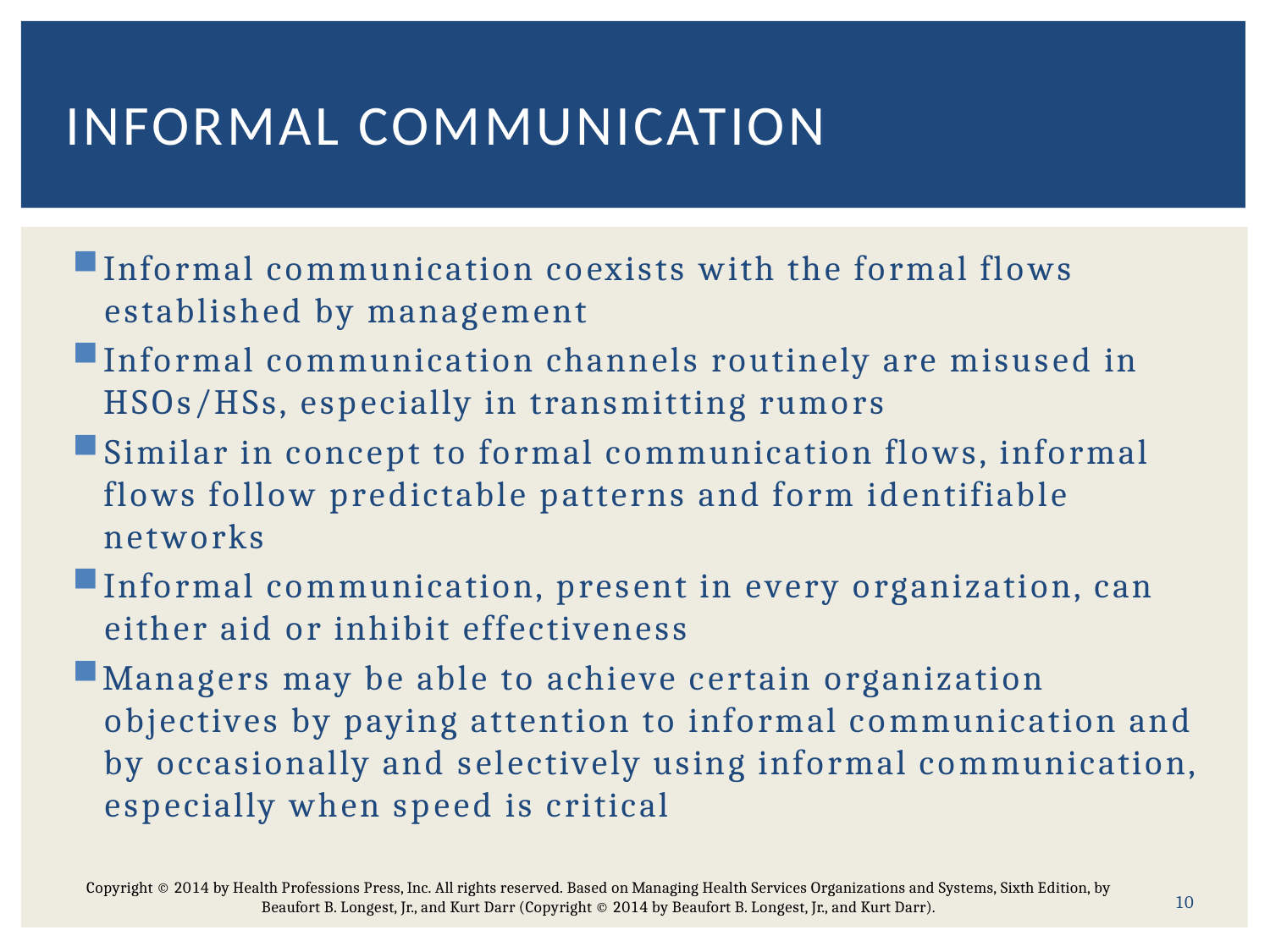

# Informal Communication
Informal communication coexists with the formal flows established by management
Informal communication channels routinely are misused in HSOs/HSs, especially in transmitting rumors
Similar in concept to formal communication flows, informal flows follow predictable patterns and form identifiable networks
Informal communication, present in every organization, can either aid or inhibit effectiveness
Managers may be able to achieve certain organization objectives by paying attention to informal communication and by occasionally and selectively using informal communication, especially when speed is critical
10